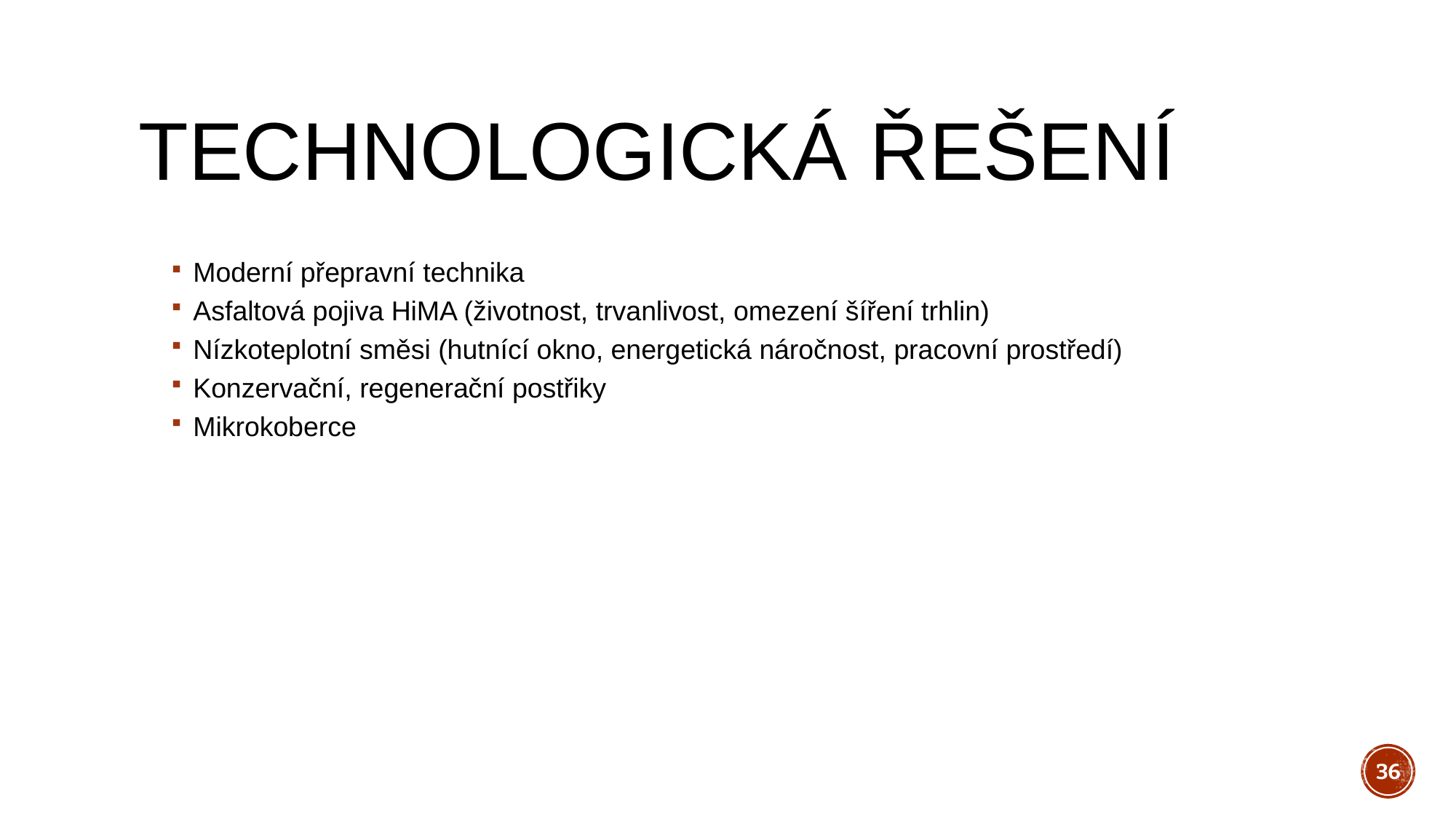

# Technologická řešení
Moderní přepravní technika
Asfaltová pojiva HiMA (životnost, trvanlivost, omezení šíření trhlin)
Nízkoteplotní směsi (hutnící okno, energetická náročnost, pracovní prostředí)
Konzervační, regenerační postřiky
Mikrokoberce
36